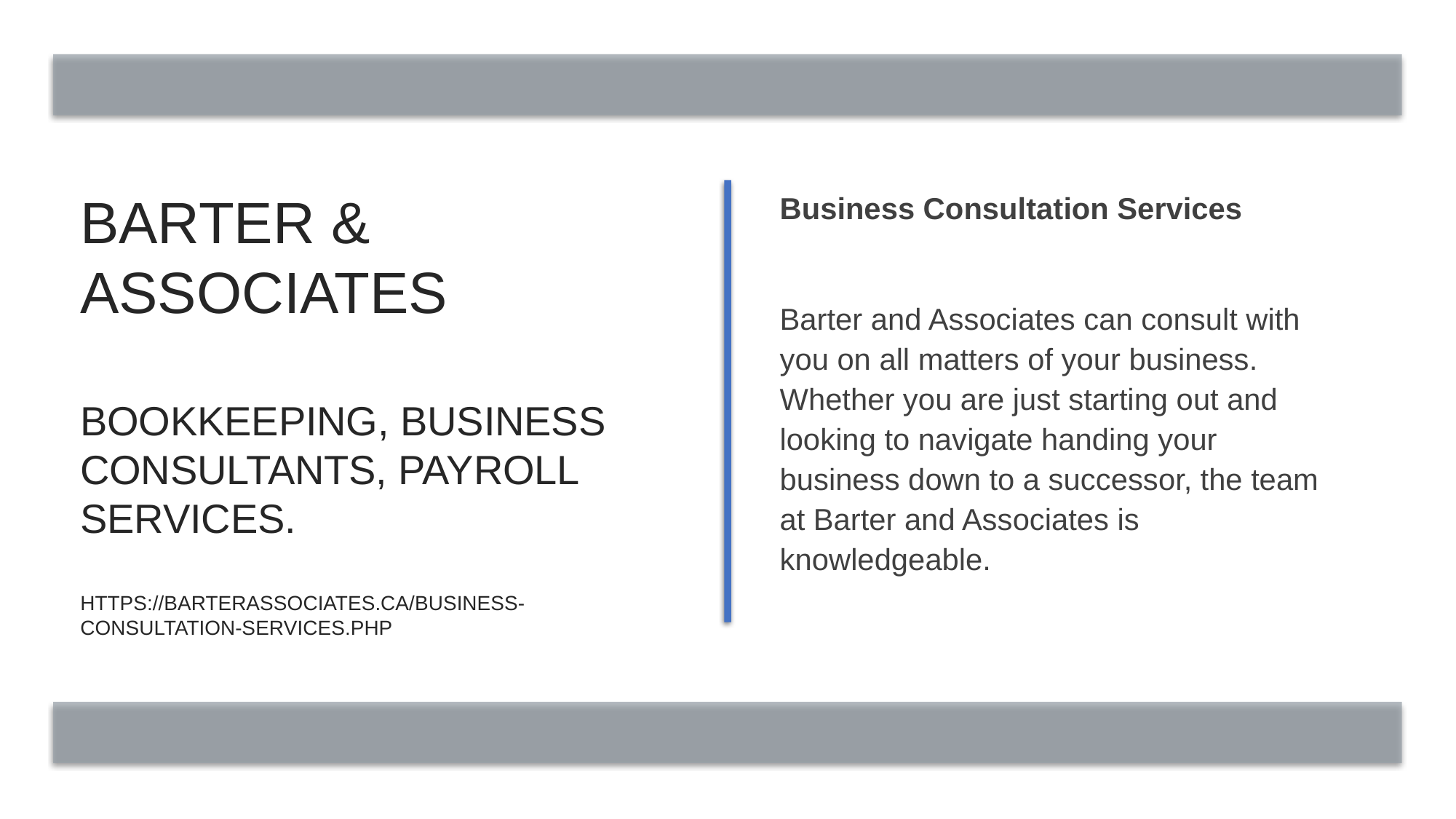

# Barter & Associates Bookkeeping, Business Consultants, payroll Services. https://barterassociates.ca/business-consultation-services.php
Business Consultation Services

Barter and Associates can consult with you on all matters of your business. Whether you are just starting out and looking to navigate handing your business down to a successor, the team at Barter and Associates is knowledgeable.